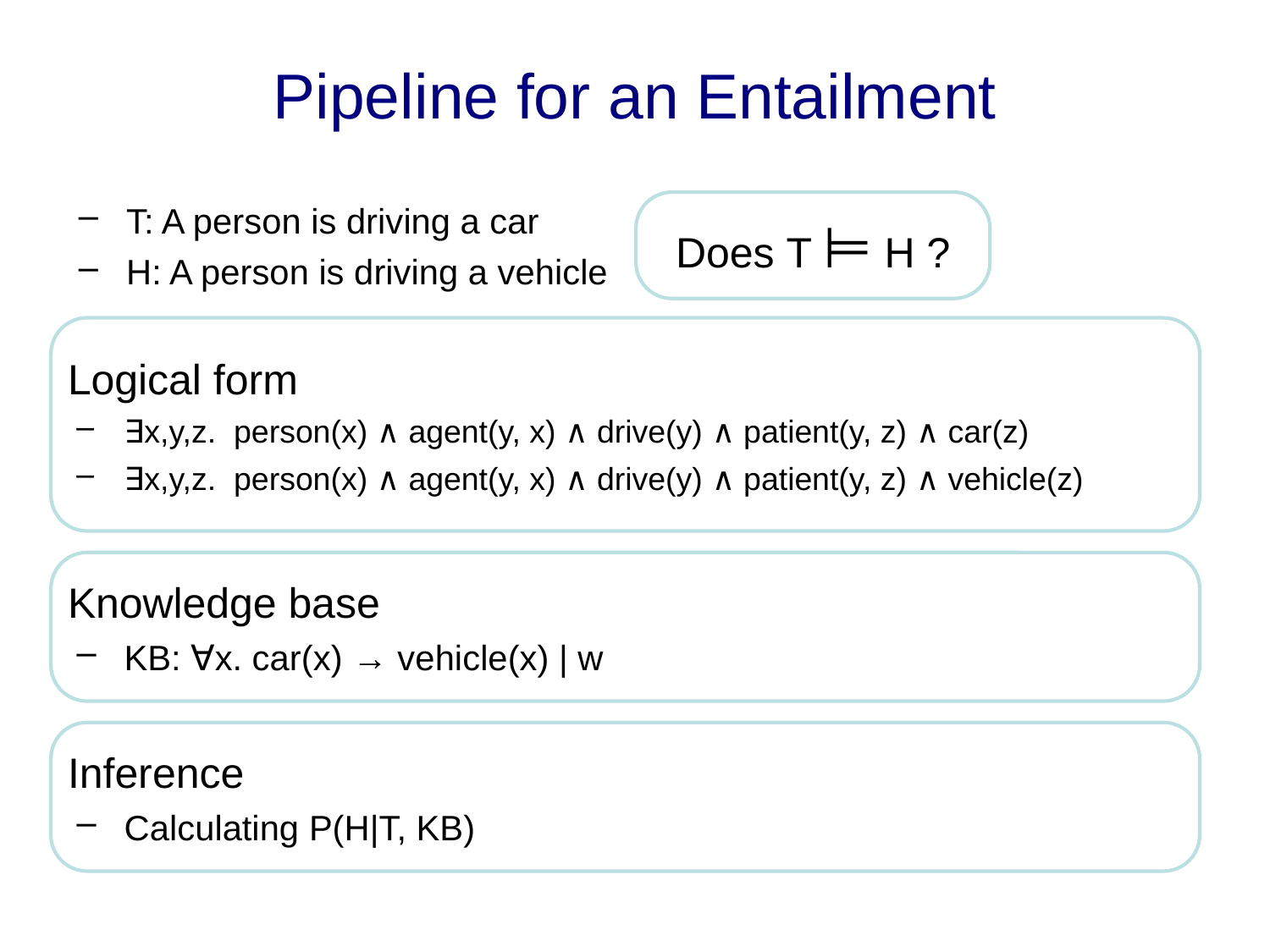

# Pipeline for an Entailment
T: A person is driving a car
H: A person is driving a vehicle
Does T ⊨ H ?
Logical form
∃x,y,z.  person(x) ∧ agent(y, x) ∧ drive(y) ∧ patient(y, z) ∧ car(z)
∃x,y,z.  person(x) ∧ agent(y, x) ∧ drive(y) ∧ patient(y, z) ∧ vehicle(z)
Knowledge base
KB: ∀x. car(x) → vehicle(x) | w
Inference
Calculating P(H|T, KB)
17